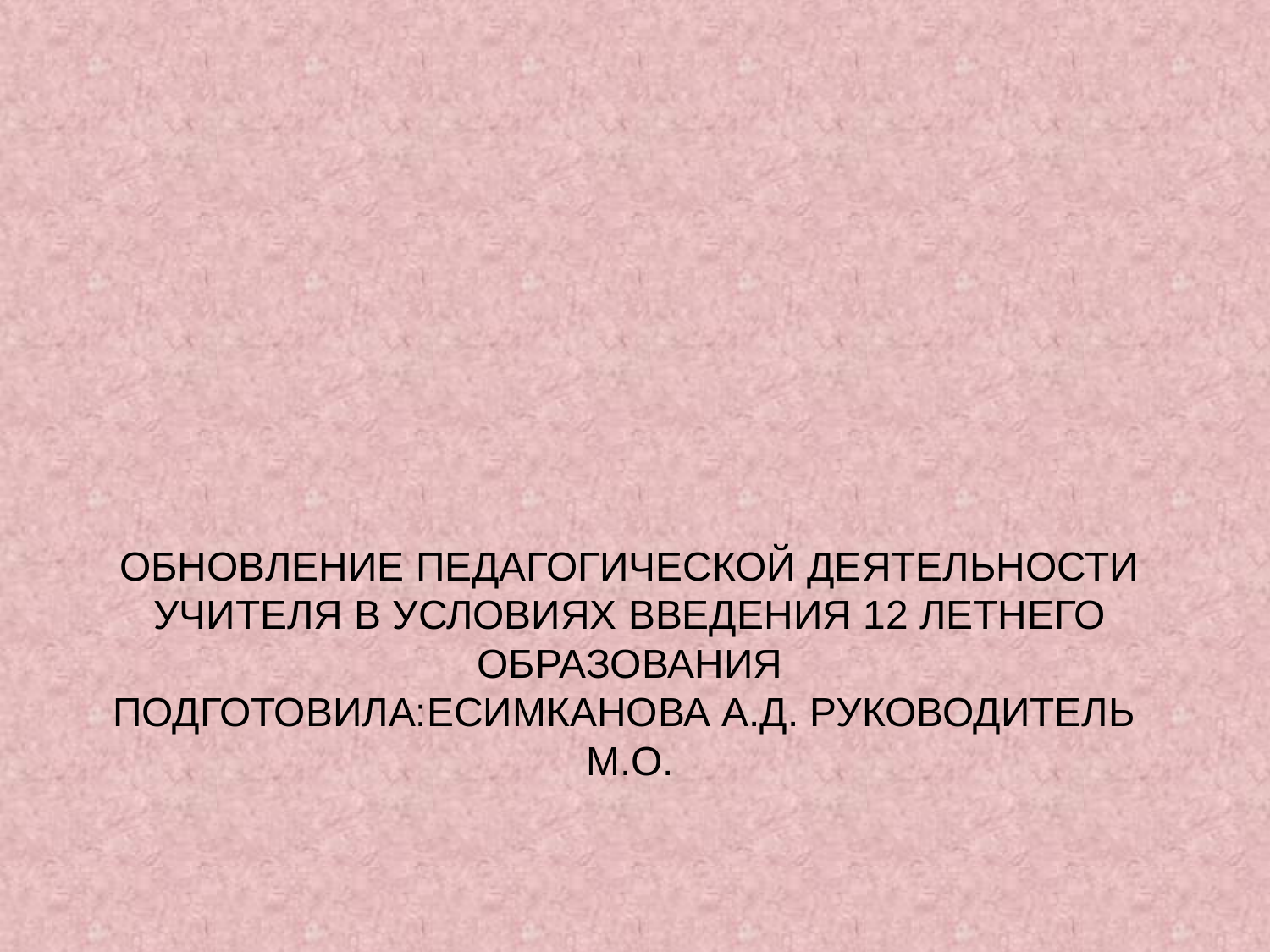

# Обновление педагогической деятельности учителя в условиях введения 12 летнего образования подготовила:Есимканова А.Д. Руководитель  М.О.